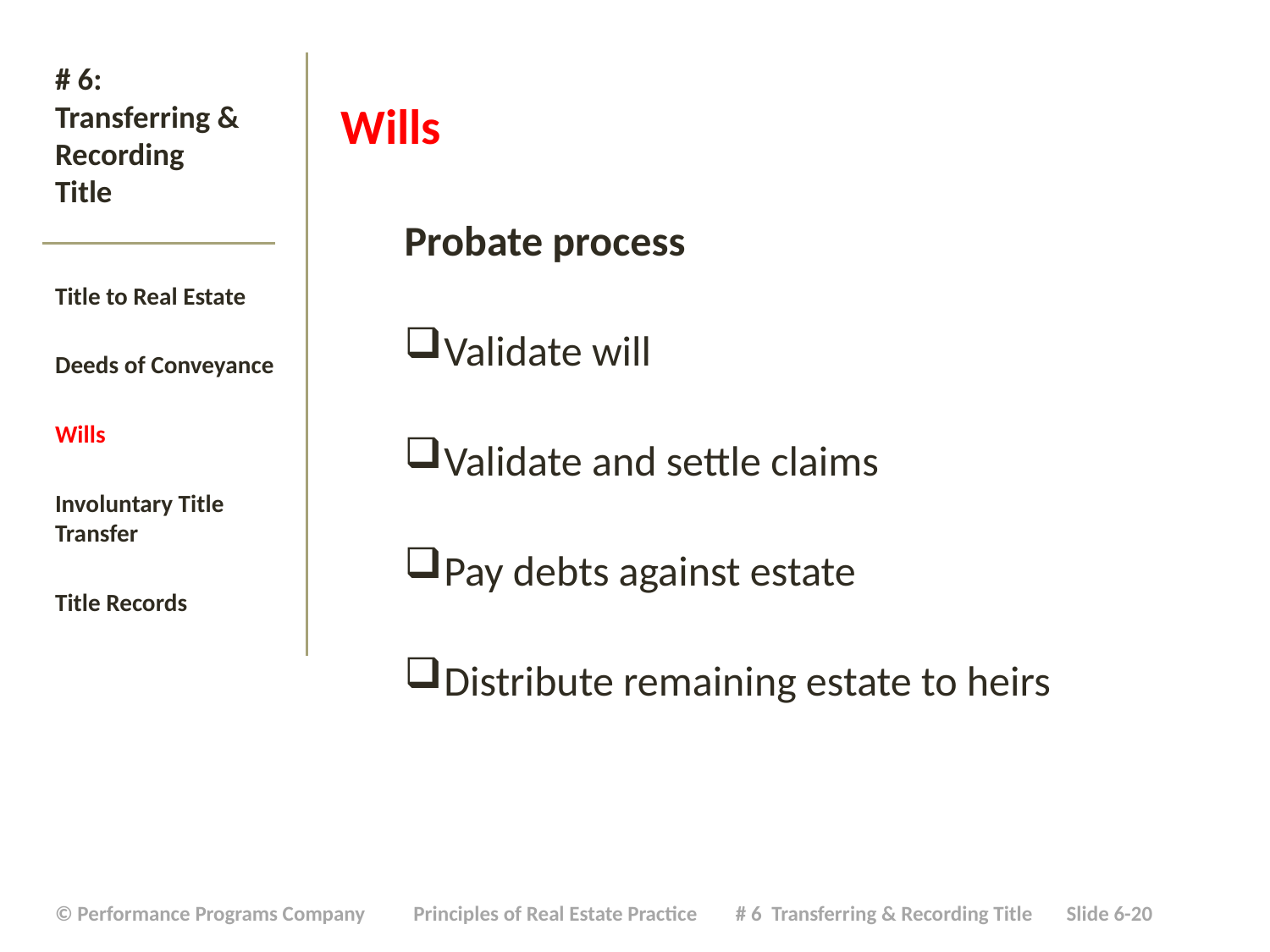

Wills

Probate process
Validate will
Validate and settle claims
Pay debts against estate
Distribute remaining estate to heirs

# # 6: Transferring & Recording Title

Title to Real Estate

Deeds of Conveyance

Wills

Involuntary Title Transfer

Title Records

| © Performance Programs Company Principles of Real Estate Practice # 6 Transferring & Recording Title Slide 6-20 |
| --- |